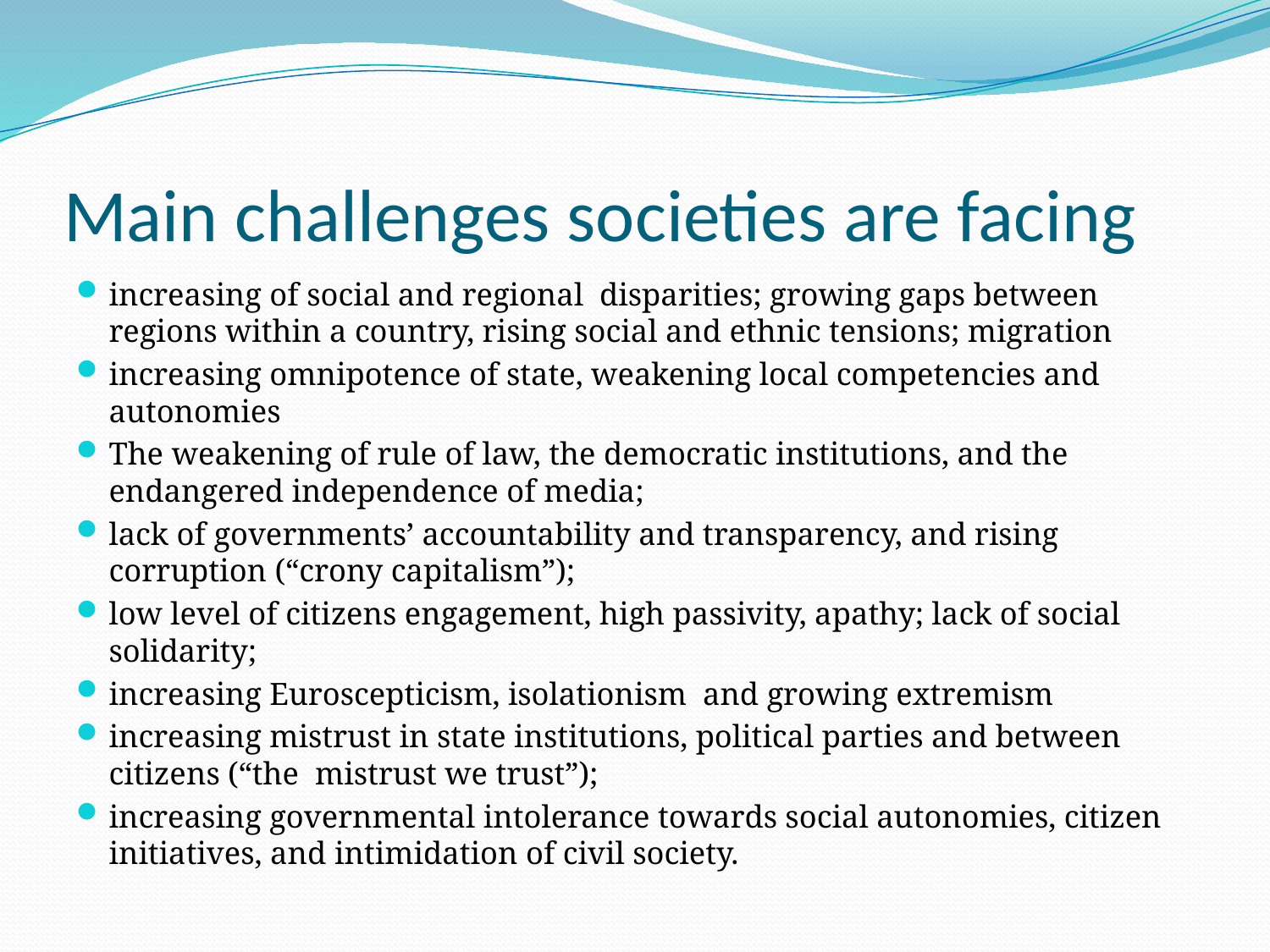

# Main challenges societies are facing
increasing of social and regional  disparities; growing gaps between regions within a country, rising social and ethnic tensions; migration
increasing omnipotence of state, weakening local competencies and   autonomies
The weakening of rule of law, the democratic institutions, and the endangered independence of media;
lack of governments’ accountability and transparency, and rising corruption (“crony capitalism”);
low level of citizens engagement, high passivity, apathy; lack of social solidarity;
increasing Euroscepticism, isolationism  and growing extremism
increasing mistrust in state institutions, political parties and between citizens (“the  mistrust we trust”);
increasing governmental intolerance towards social autonomies, citizen initiatives, and intimidation of civil society.